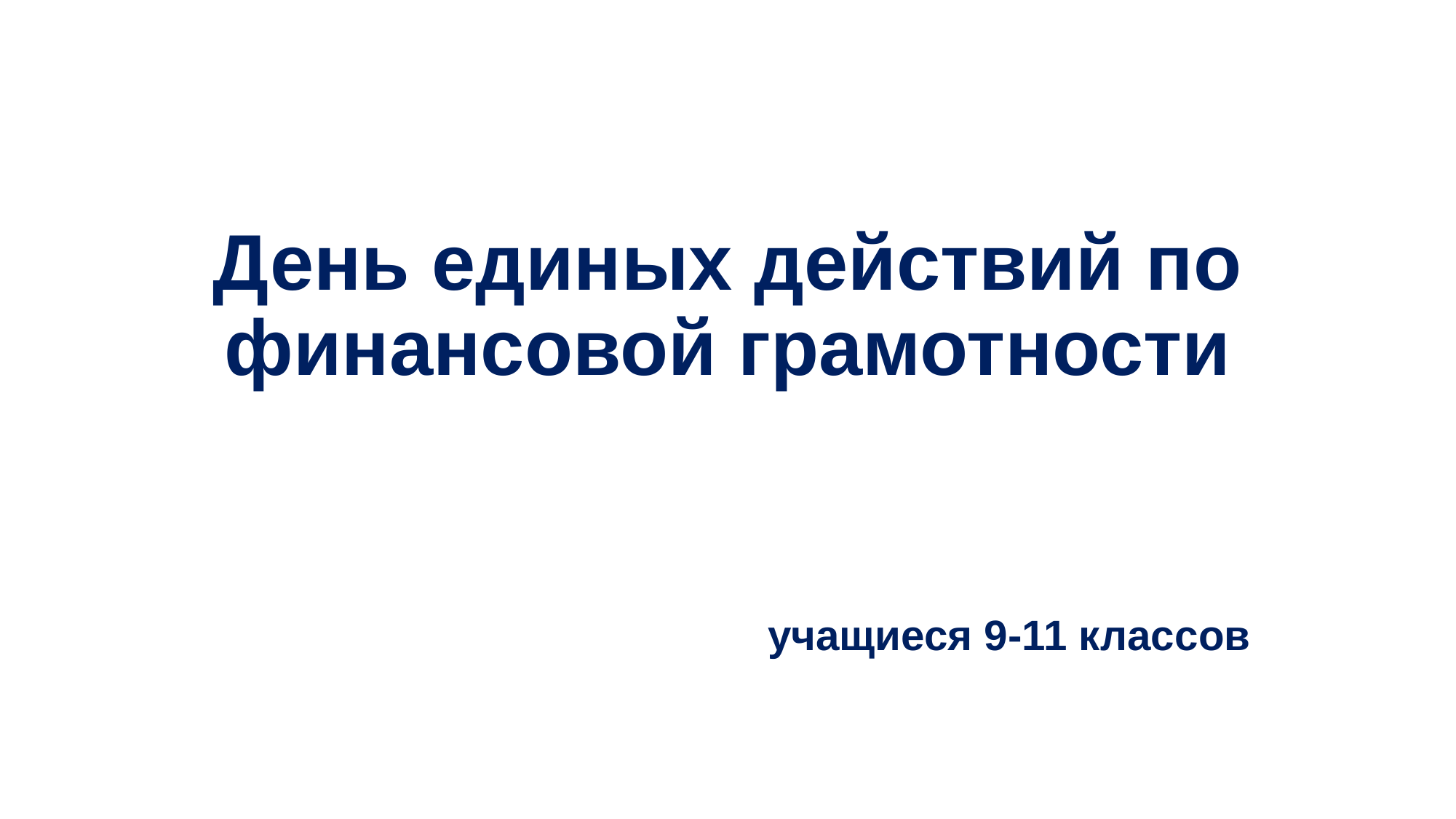

# День единых действий по финансовой грамотности
учащиеся 9-11 классов